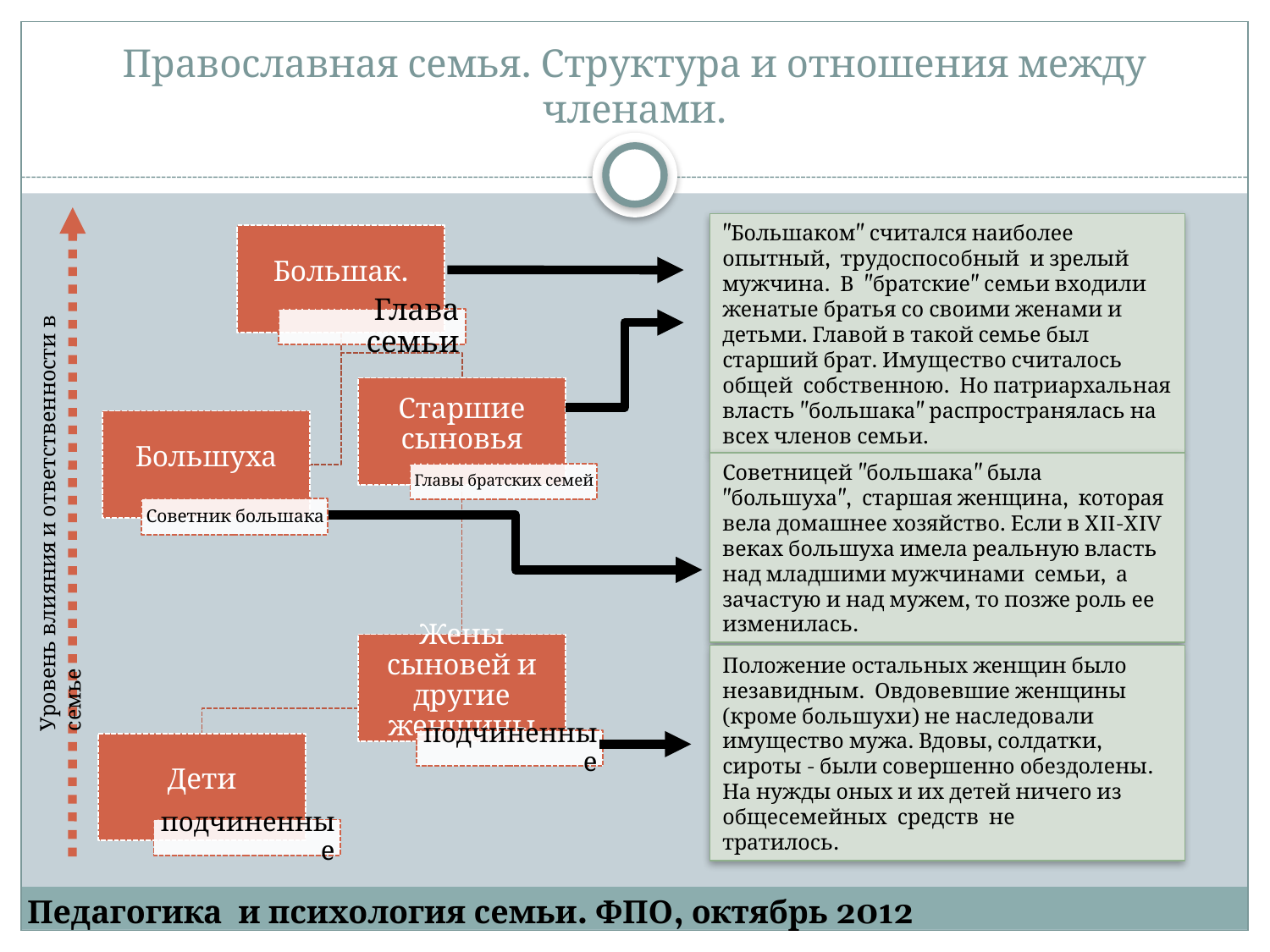

# Православная семья. Структура и отношения между членами.
Большак.
Глава семьи
Старшие сыновья
Главы братских семей
Дети
подчиненные
Жены сыновей и другие женщины
подчиненные
Большуха
Советник большака
"Большаком" считался наиболее  опытный,  трудоспособный  и зрелый  мужчина.  В  "братские" семьи входили женатые братья со своими женами и детьми. Главой в такой семье был старший брат. Имущество считалось  общей  собственною.  Но патриархальная власть "большака" распространялась на всех членов семьи.
Уровень влияния и ответственности в семье
Советницей "большака" была "большуха",  старшая женщина,  которая вела домашнее хозяйство. Если в ХII-XIV веках большуха имела реальную власть над младшими мужчинами  семьи,  а зачастую и над мужем, то позже роль ее изменилась.
Положение остальных женщин было незавидным.  Овдовевшие женщины (кроме большухи) не наследовали имущество мужа. Вдовы, солдатки, сироты - были совершенно обездолены.  На нужды оных и их детей ничего из  общесемейных  средств  не
тратилось.
Педагогика  и психология семьи. ФПО, октябрь 2012